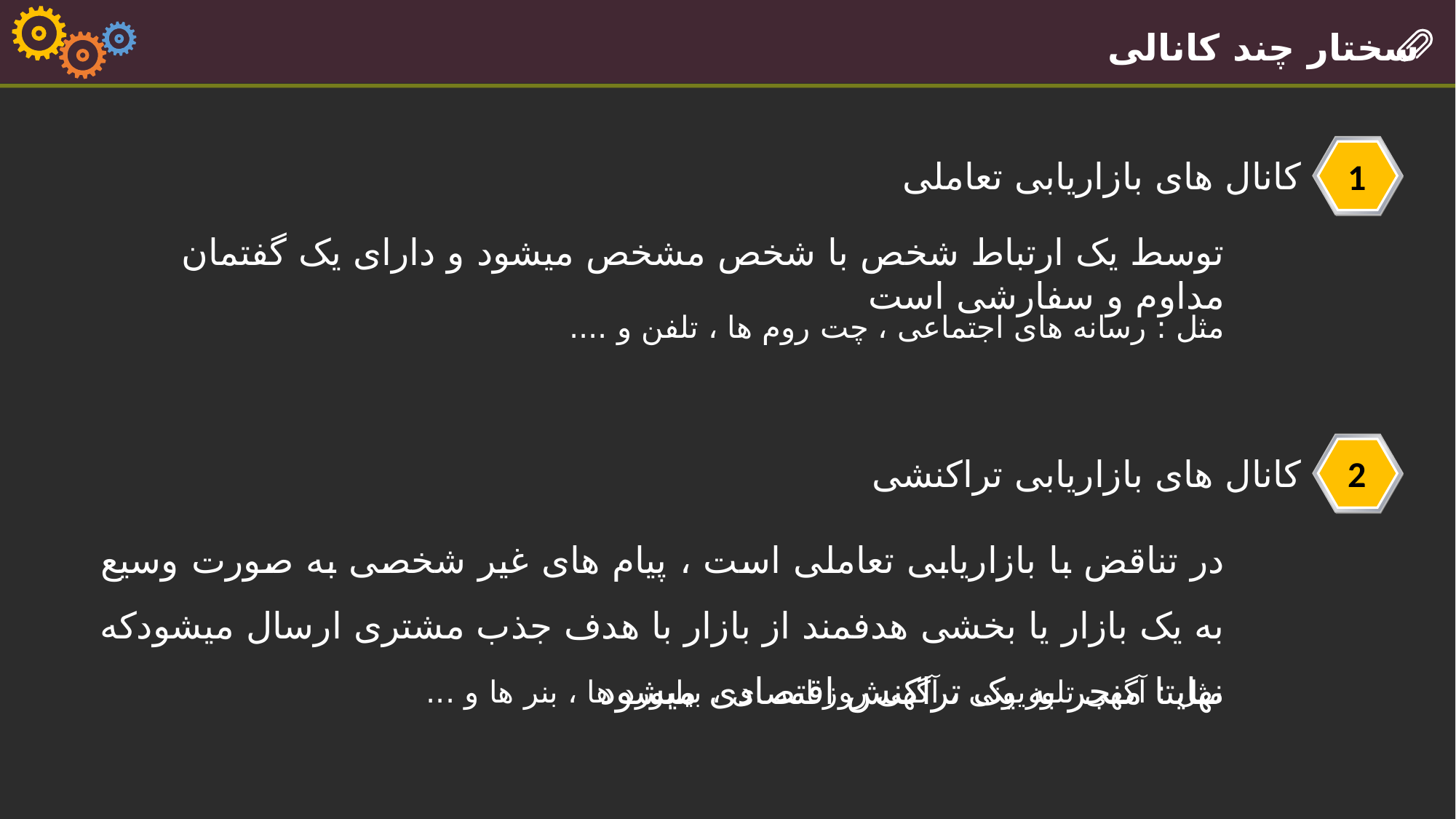

سختار چند کانالی

کانال های بازاریابی تعاملی
1
توسط یک ارتباط شخص با شخص مشخص میشود و دارای یک گفتمان مداوم و سفارشی است
مثل : رسانه های اجتماعی ، چت روم ها ، تلفن و ....

کانال های بازاریابی تراکنشی
2
در تناقض با بازاریابی تعاملی است ، پیام های غیر شخصی به صورت وسیع به یک بازار یا بخشی هدفمند از بازار با هدف جذب مشتری ارسال میشودکه نهایتا منجر به یک تراکنش اقتصادی میشود
مثل : آگهی تلوزیونی ، آگهی روزنامه ای ، بیلبورد ها ، بنر ها و ...